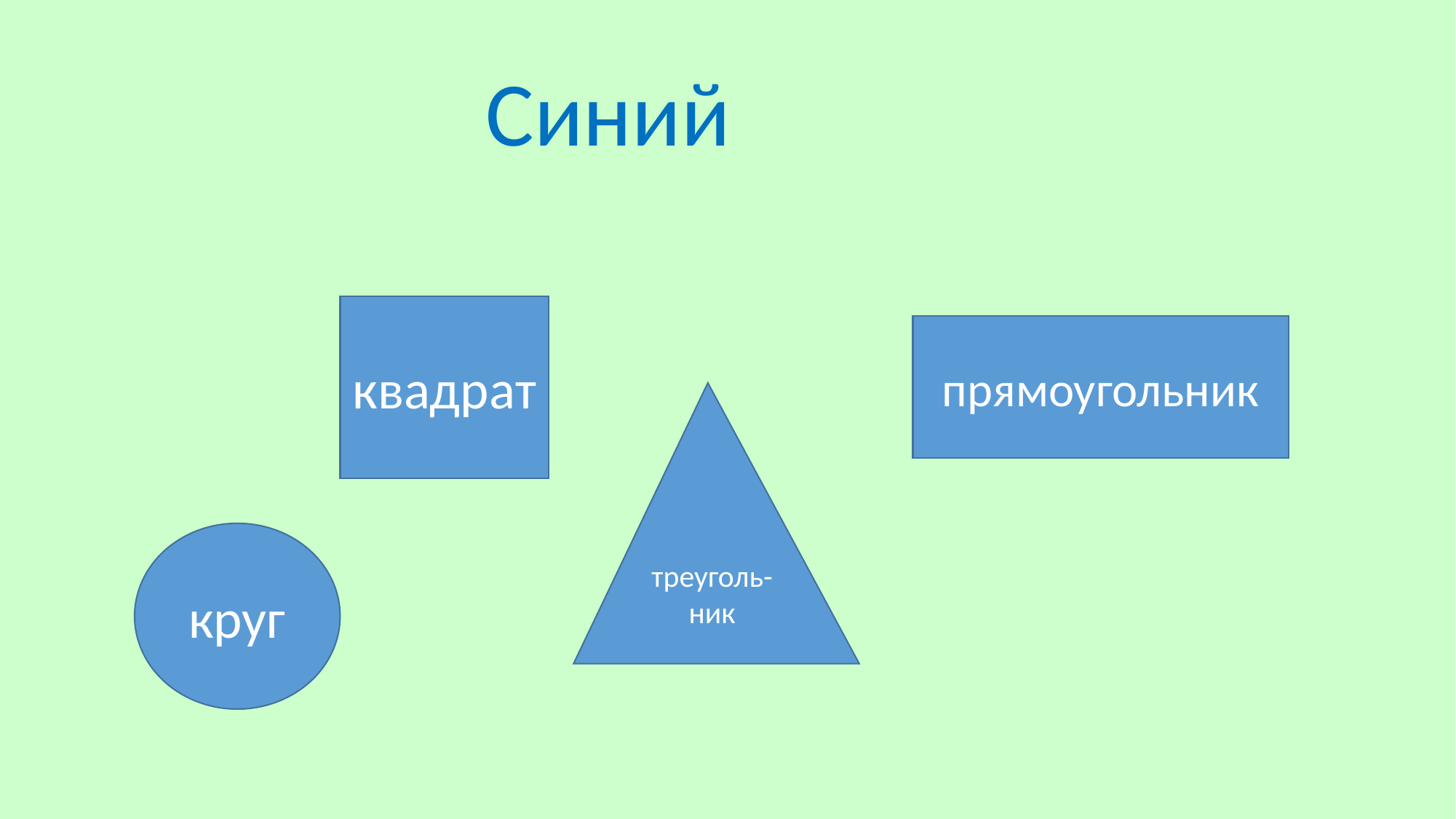

# Синий

квадрат
прямоугольник
треуголь-
ник
круг